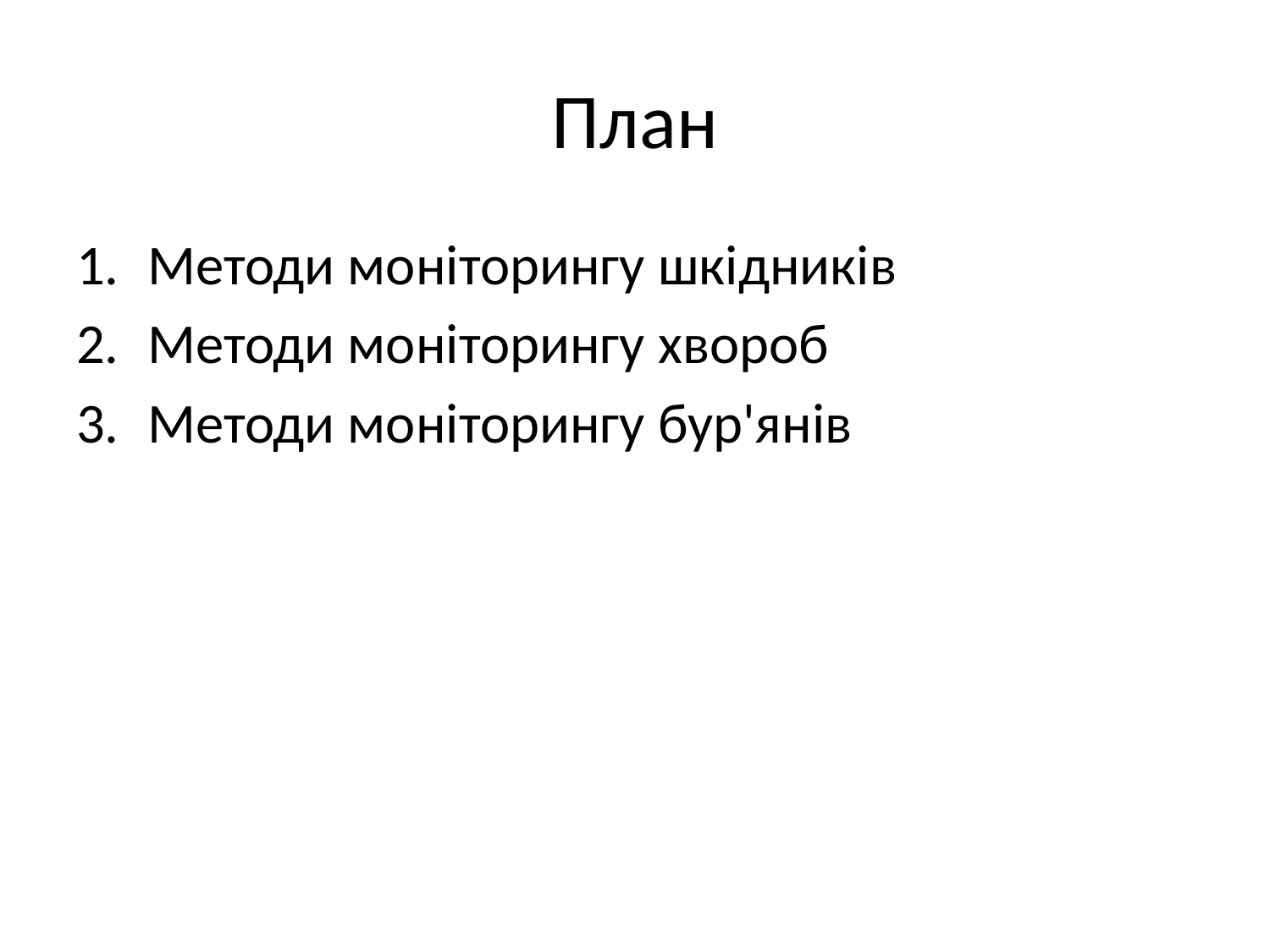

# План
Методи моніторингу шкідників
Методи моніторингу хвороб
Методи моніторингу бур'янів